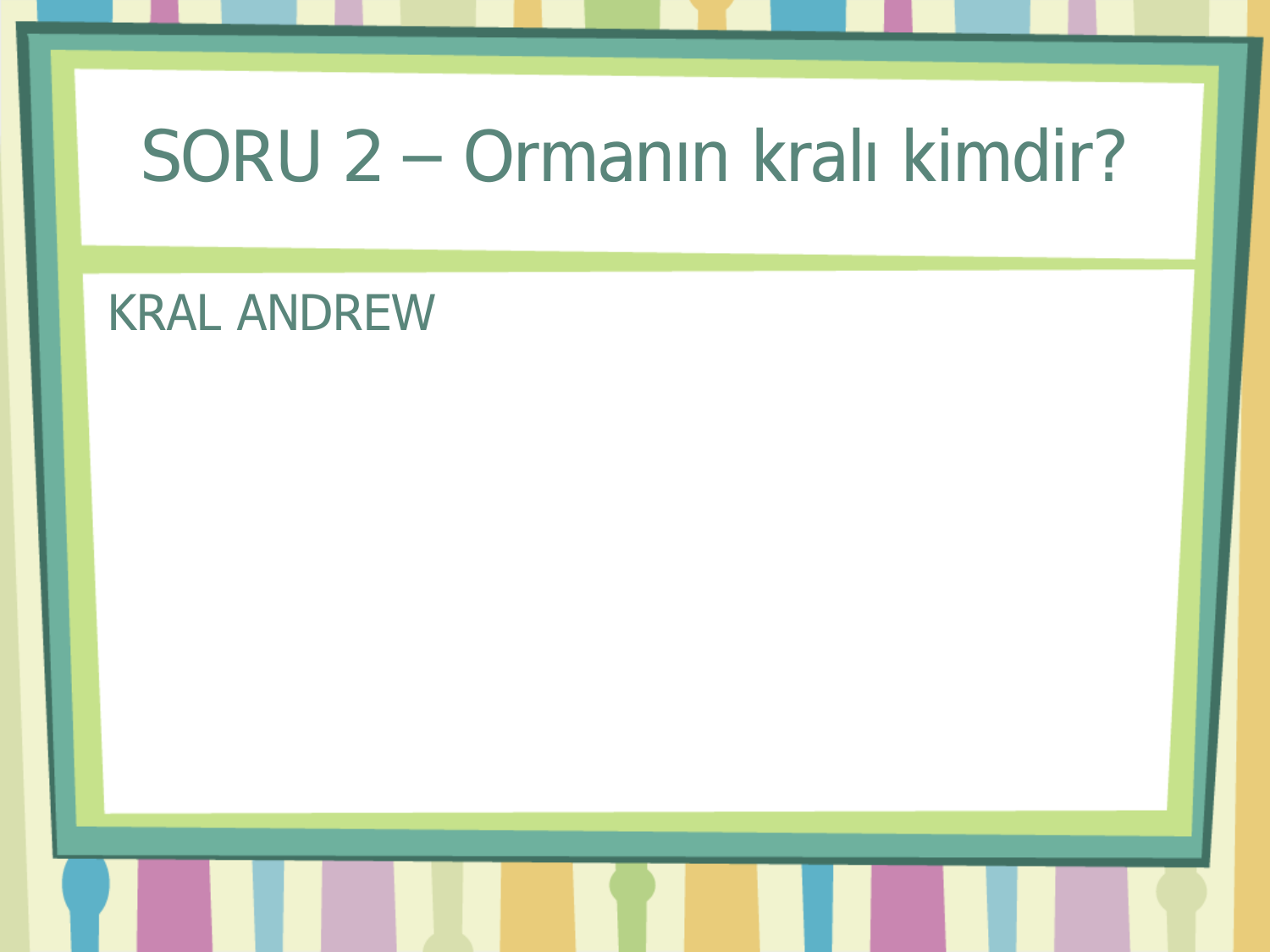

# SORU 2 – Ormanın kralı kimdir?
KRAL ANDREW